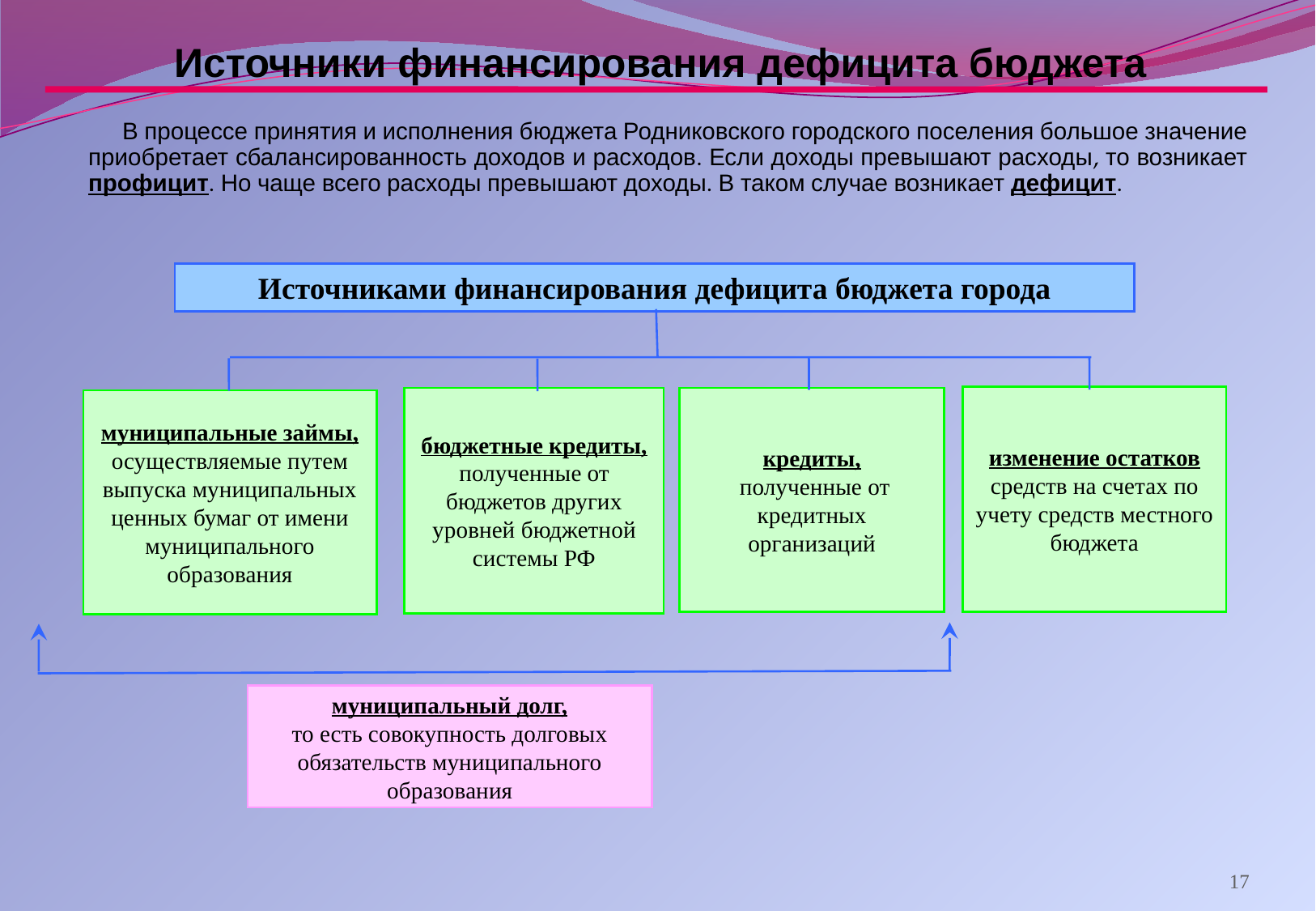

# Источники финансирования дефицита бюджета

В процессе принятия и исполнения бюджета Родниковского городского поселения большое значение приобретает сбалансированность доходов и расходов. Если доходы превышают расходы, то возникает профицит. Но чаще всего расходы превышают доходы. В таком случае возникает дефицит.
Источниками финансирования дефицита бюджета города

изменение остатков средств на счетах по учету средств местного бюджета
кредиты,
 полученные от кредитных организаций
бюджетные кредиты, полученные от бюджетов других уровней бюджетной системы РФ
муниципальные займы, осуществляемые путем выпуска муниципальных ценных бумаг от имени муниципального образования

муниципальный долг,
то есть совокупность долговых обязательств муниципального образования
17